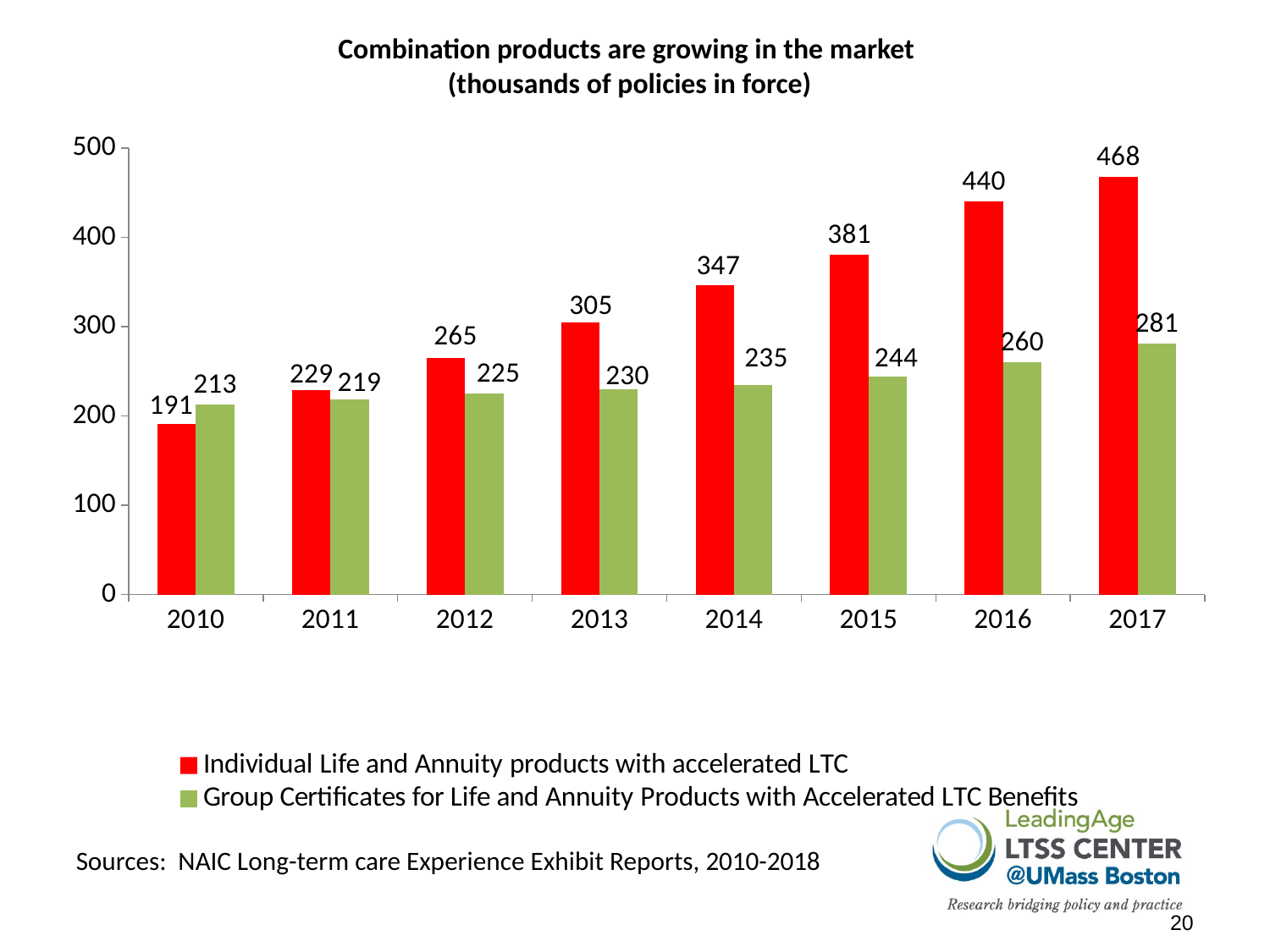

# Combination products are growing in the market (thousands of policies in force)

### Chart

| Category | Individual Life and Annuity products with accelerated LTC | Group Certificates for Life and Annuity Products with Accelerated LTC Benefits |
|---|---|---|
| 2010 | 191.0 | 213.0 |
| 2011 | 229.0 | 219.0 |
| 2012 | 265.0 | 225.0 |
| 2013 | 305.0 | 230.0 |
| 2014 | 347.0 | 235.0 |
| 2015 | 381.0 | 244.0 |
| 2016 | 440.0 | 260.0 |
| 2017 | 468.0 | 281.0 |
Sources:  NAIC Long-term care Experience Exhibit Reports, 2010-2018
20